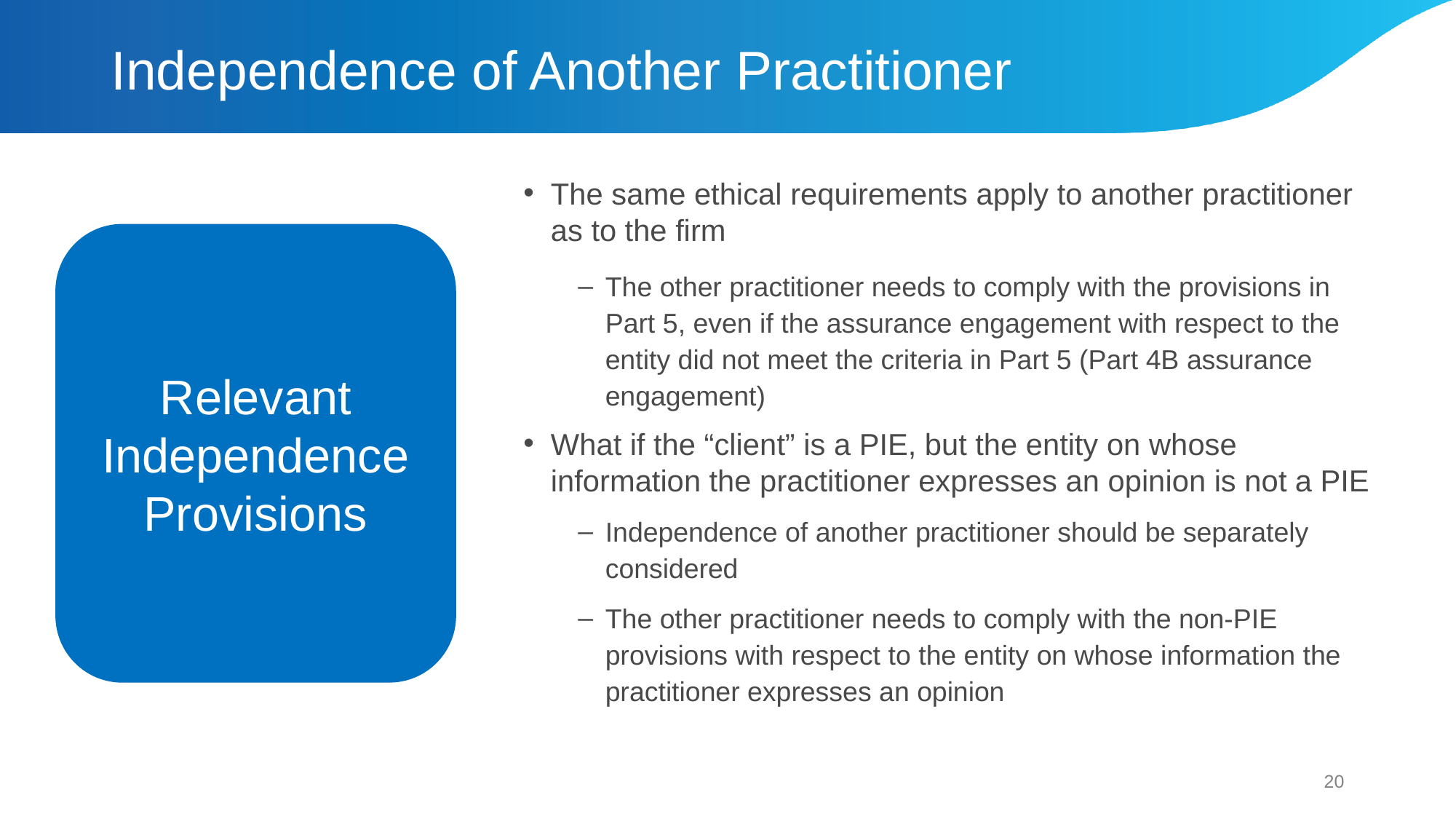

# Independence of Another Practitioner
The same ethical requirements apply to another practitioner as to the firm
The other practitioner needs to comply with the provisions in Part 5, even if the assurance engagement with respect to the entity did not meet the criteria in Part 5 (Part 4B assurance engagement)
What if the “client” is a PIE, but the entity on whose information the practitioner expresses an opinion is not a PIE
Independence of another practitioner should be separately considered
The other practitioner needs to comply with the non-PIE provisions with respect to the entity on whose information the practitioner expresses an opinion

Relevant Independence Provisions
20